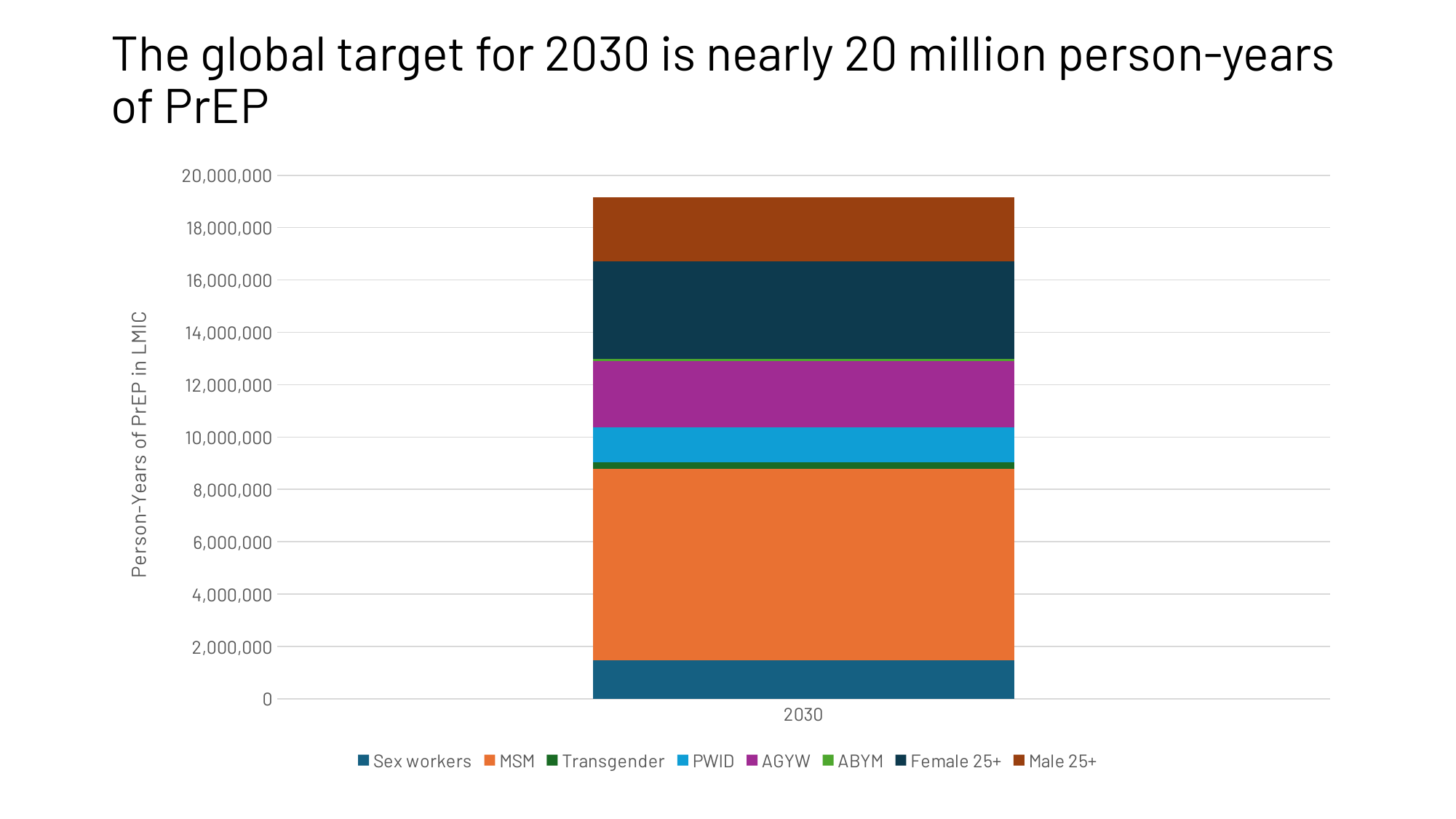

# The global target for 2030 is nearly 20 million person-years of PrEP

### Chart

| Category | Sex workers | MSM | Transgender | PWID | AGYW | ABYM | Female 25+ | Male 25+ |
|---|---|---|---|---|---|---|---|---|
| 2030 | 1467827.027401894 | 7304121.852113612 | 251111.60640708217 | 1353000.4017076371 | 2515703.632606724 | 78929.05791275678 | 3731978.7680410715 | 2464569.3487625984 |